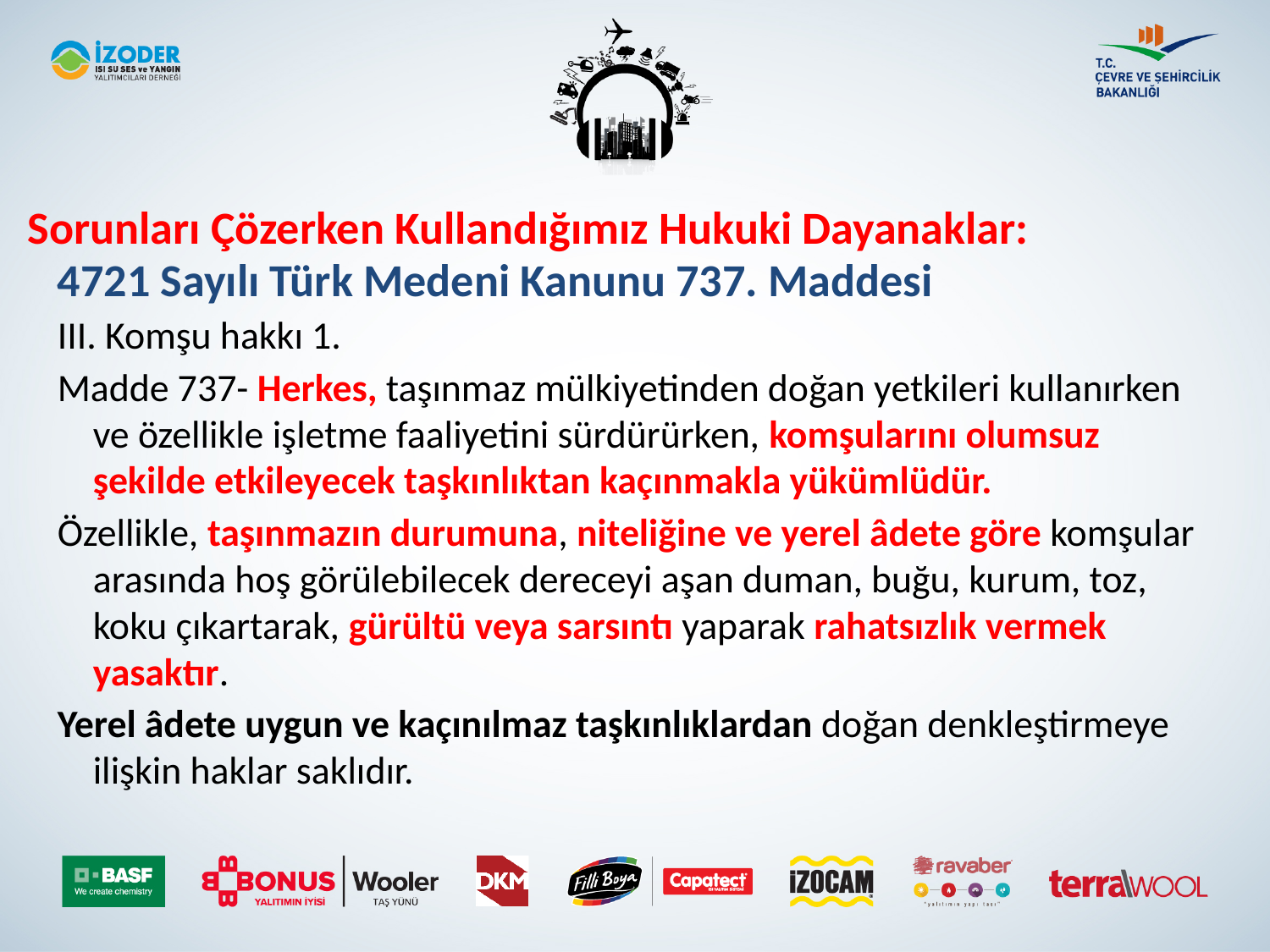

Sorunları Çözerken Kullandığımız Hukuki Dayanaklar:
4721 Sayılı Türk Medeni Kanunu 737. Maddesi
III. Komşu hakkı 1.
Madde 737- Herkes, taşınmaz mülkiyetinden doğan yetkileri kullanırken ve özellikle işletme faaliyetini sürdürürken, komşularını olumsuz şekilde etkileyecek taşkınlıktan kaçınmakla yükümlüdür.
Özellikle, taşınmazın durumuna, niteliğine ve yerel âdete göre komşular arasında hoş görülebilecek dereceyi aşan duman, buğu, kurum, toz, koku çıkartarak, gürültü veya sarsıntı yaparak rahatsızlık vermek yasaktır.
Yerel âdete uygun ve kaçınılmaz taşkınlıklardan doğan denkleştirmeye ilişkin haklar saklıdır.